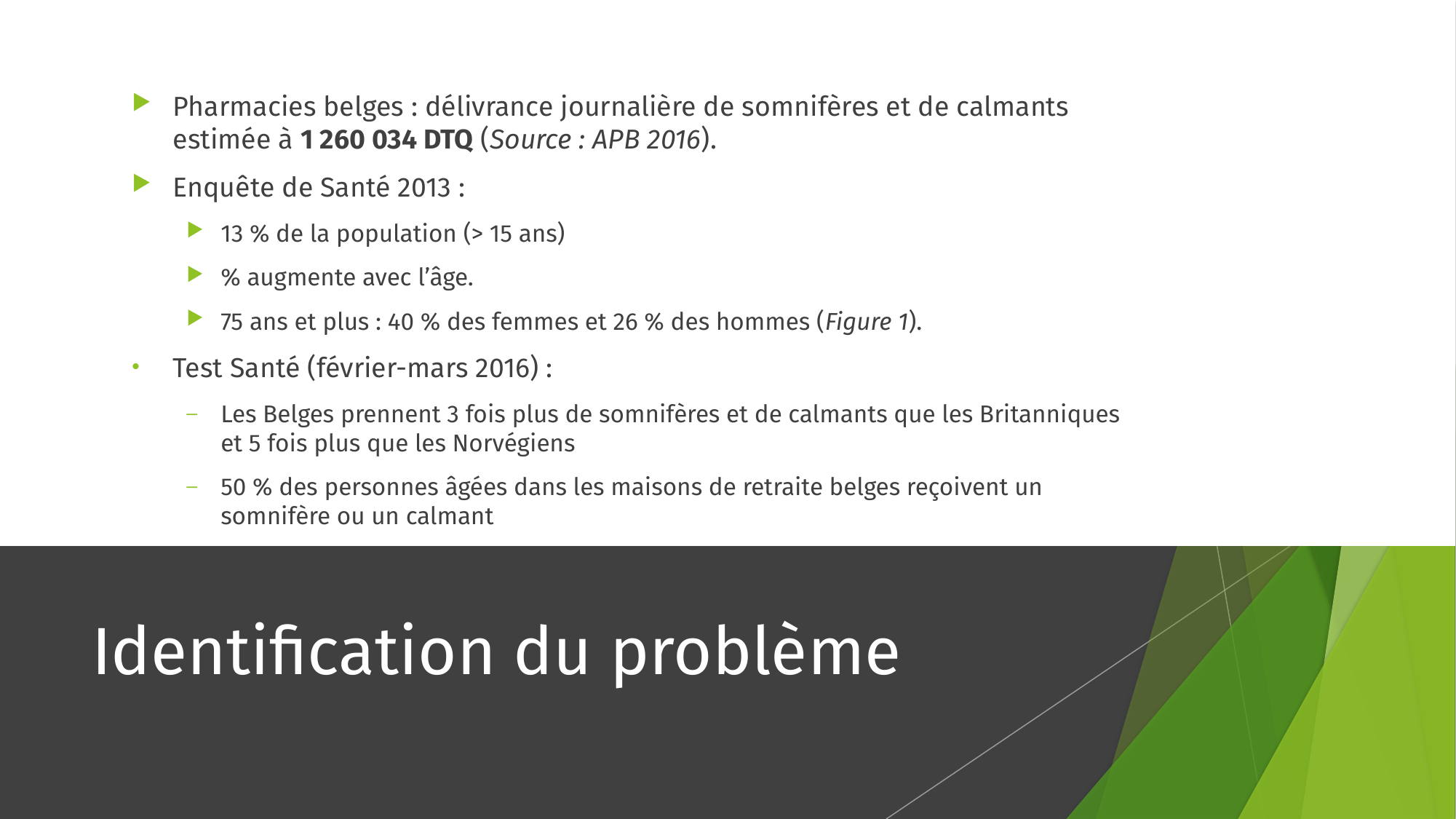

Pharmacies belges : délivrance journalière de somnifères et de calmants estimée à 1 260 034 DTQ (Source : APB 2016).
Enquête de Santé 2013 :
13 % de la population (> 15 ans)
% augmente avec l’âge.
75 ans et plus : 40 % des femmes et 26 % des hommes (Figure 1).
Test Santé (février-mars 2016) :
Les Belges prennent 3 fois plus de somnifères et de calmants que les Britanniques et 5 fois plus que les Norvégiens
50 % des personnes âgées dans les maisons de retraite belges reçoivent un somnifère ou un calmant

# Identification du problème